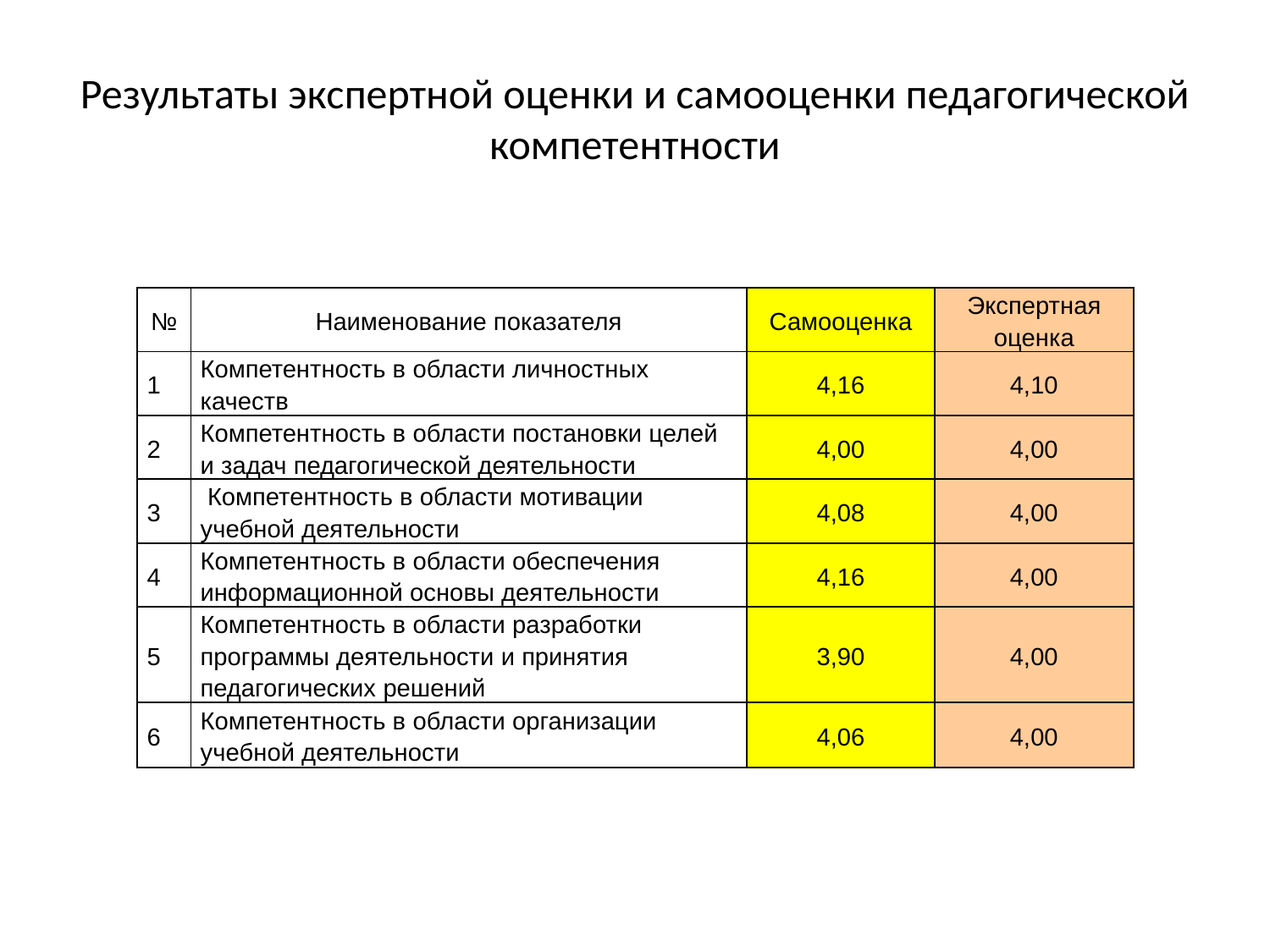

# Результаты экспертной оценки и самооценки педагогической компетентности
| № | Наименование показателя | Самооценка | Экспертная оценка |
| --- | --- | --- | --- |
| 1 | Компетентность в области личностных качеств | 4,16 | 4,10 |
| 2 | Компетентность в области постановки целей и задач педагогической деятельности | 4,00 | 4,00 |
| 3 | Компетентность в области мотивации учебной деятельности | 4,08 | 4,00 |
| 4 | Компетентность в области обеспечения информационной основы деятельности | 4,16 | 4,00 |
| 5 | Компетентность в области разработки программы деятельности и принятия педагогических решений | 3,90 | 4,00 |
| 6 | Компетентность в области организации учебной деятельности | 4,06 | 4,00 |